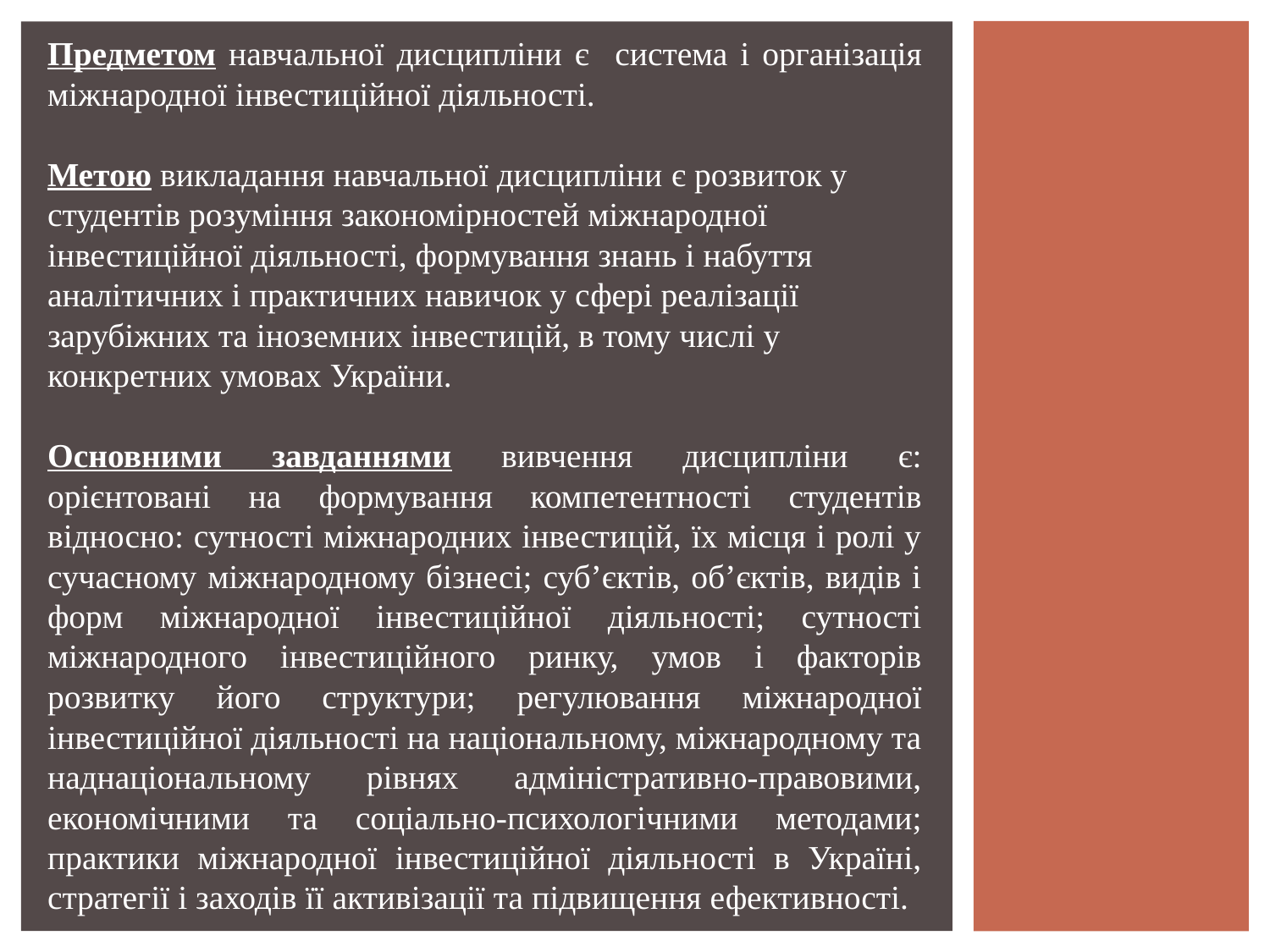

Предметом навчальної дисципліни є  система і організація міжнародної інвестиційної діяльності.
Метою викладання навчальної дисципліни є розвиток у студентів розуміння закономірностей міжнародної інвестиційної діяльності, формування знань і набуття аналітичних і практичних навичок у сфері реалізації зарубіжних та іноземних інвестицій, в тому числі у конкретних умовах України.
Основними завданнями вивчення дисципліни є: орієнтовані на формування компетентності студентів відносно: сутності міжнародних інвестицій, їх місця і ролі у сучасному міжнародному бізнесі; суб’єктів, об’єктів, видів і форм міжнародної інвестиційної діяльності; сутності міжнародного інвестиційного ринку, умов і факторів розвитку його структури; регулювання міжнародної інвестиційної діяльності на національному, міжнародному та наднаціональному рівнях адміністративно-правовими, економічними та соціально-психологічними методами; практики міжнародної інвестиційної діяльності в Україні, стратегії і заходів її активізації та підвищення ефективності.